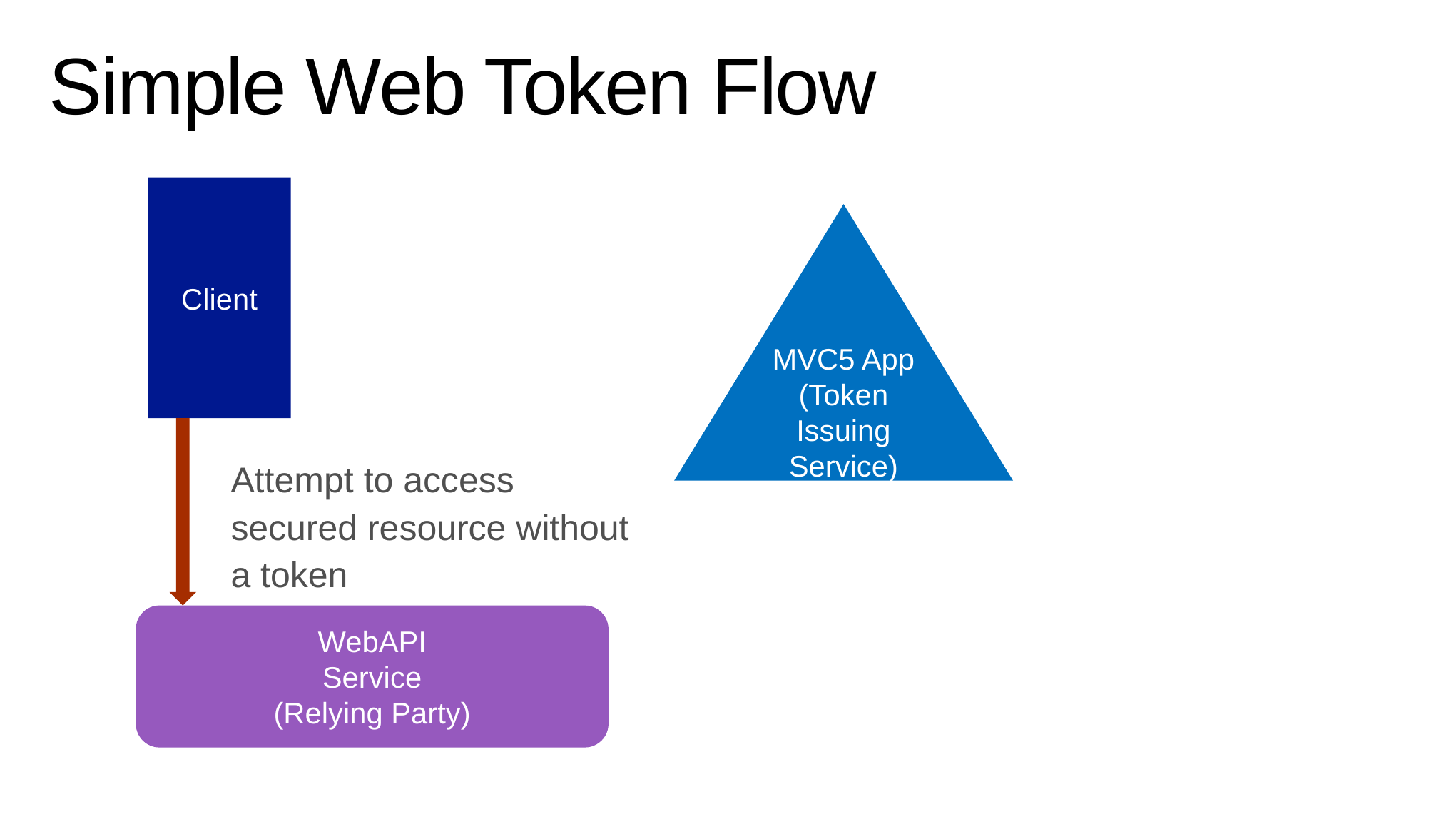

# Simple Web Token Flow
Client
MVC5 App
(Token Issuing
Service)

Attempt to access
secured resource without
a token
WebAPI
Service
(Relying Party)